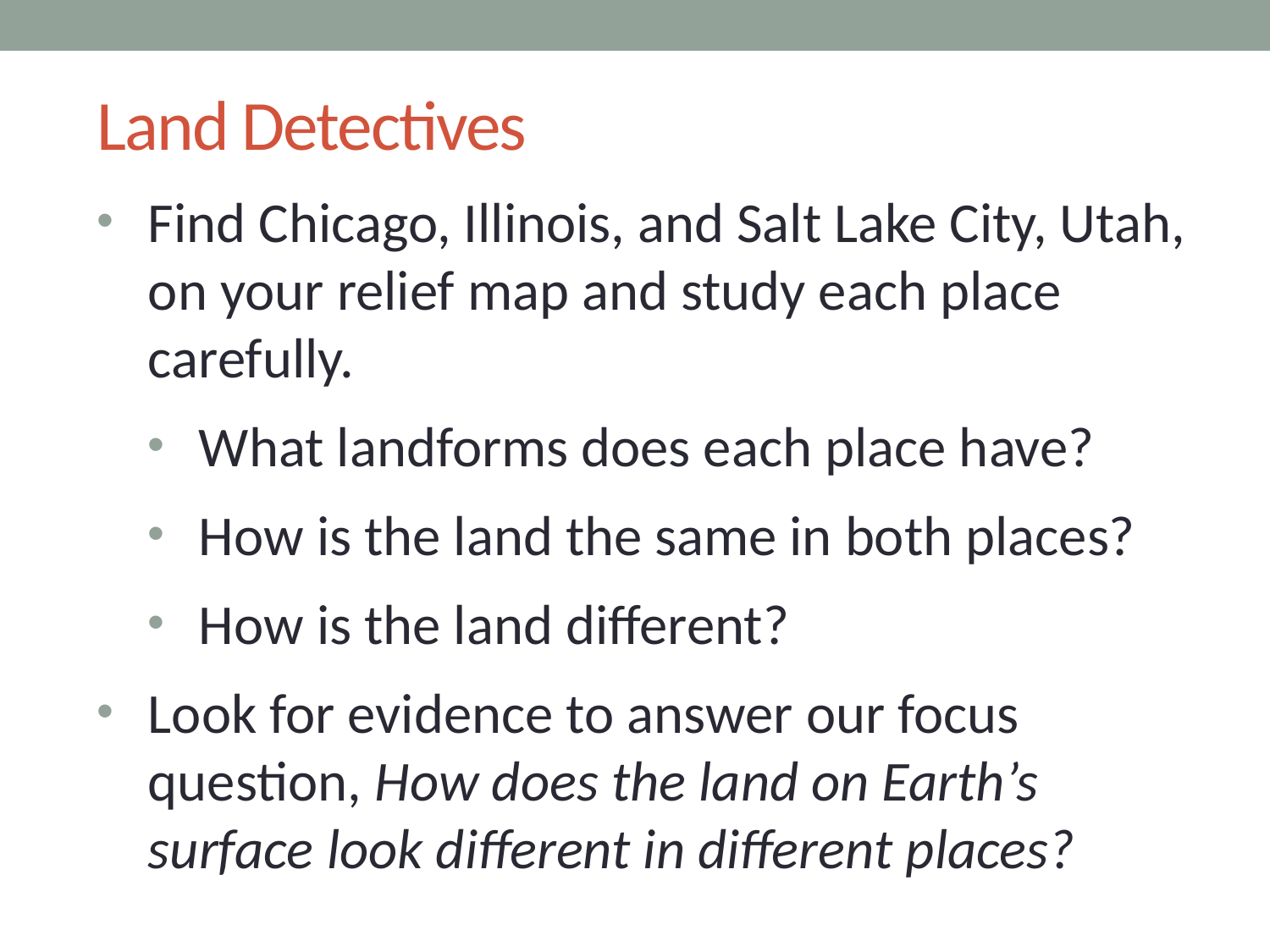

# Land Detectives
Find Chicago, Illinois, and Salt Lake City, Utah, on your relief map and study each place carefully.
What landforms does each place have?
How is the land the same in both places?
How is the land different?
Look for evidence to answer our focus question, How does the land on Earth’s surface look different in different places?